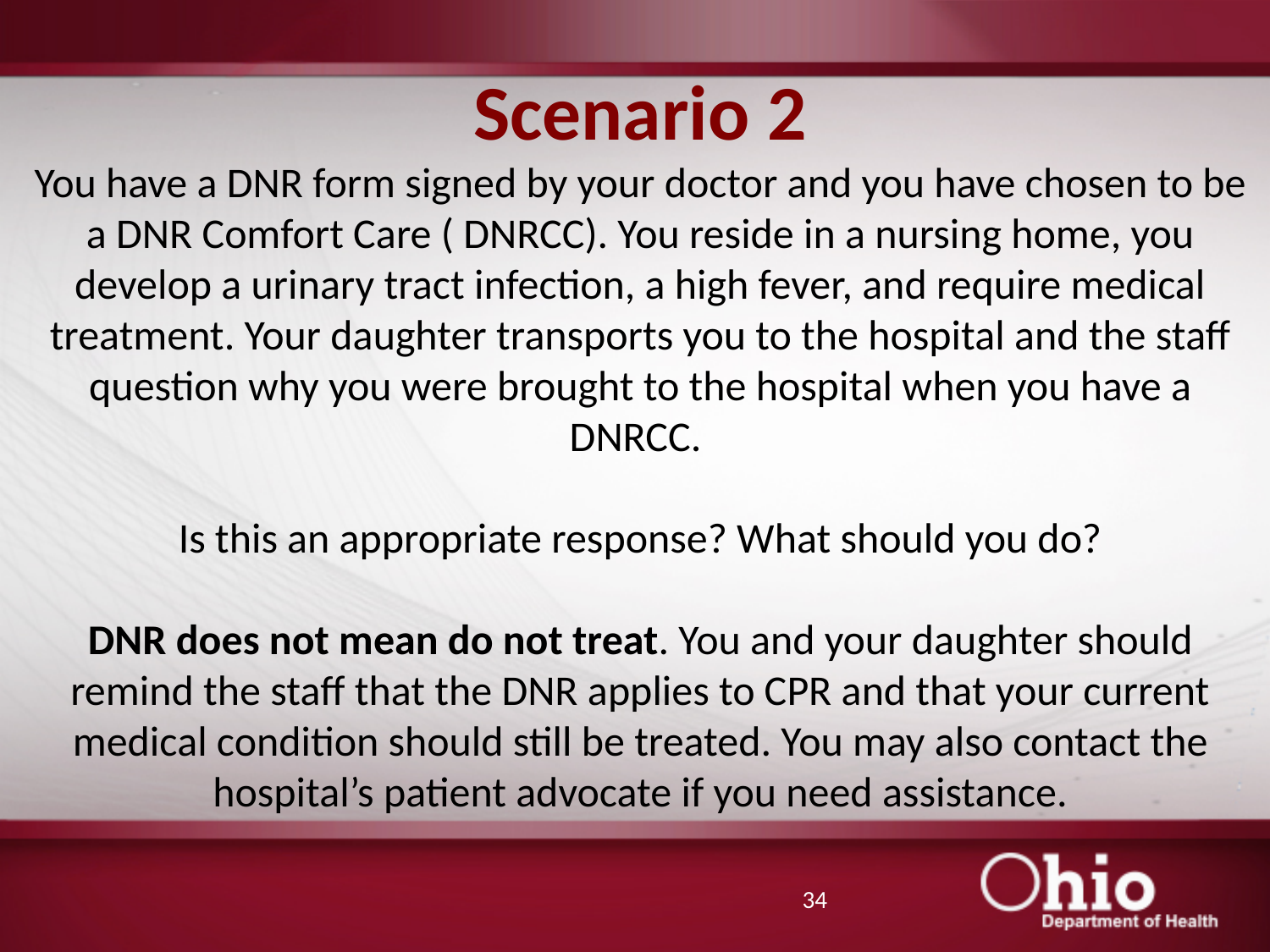

# Scenario 2 You have a DNR form signed by your doctor and you have chosen to be a DNR Comfort Care ( DNRCC). You reside in a nursing home, you develop a urinary tract infection, a high fever, and require medical treatment. Your daughter transports you to the hospital and the staff question why you were brought to the hospital when you have a DNRCC. Is this an appropriate response? What should you do? DNR does not mean do not treat. You and your daughter should remind the staff that the DNR applies to CPR and that your current medical condition should still be treated. You may also contact the hospital’s patient advocate if you need assistance.
34